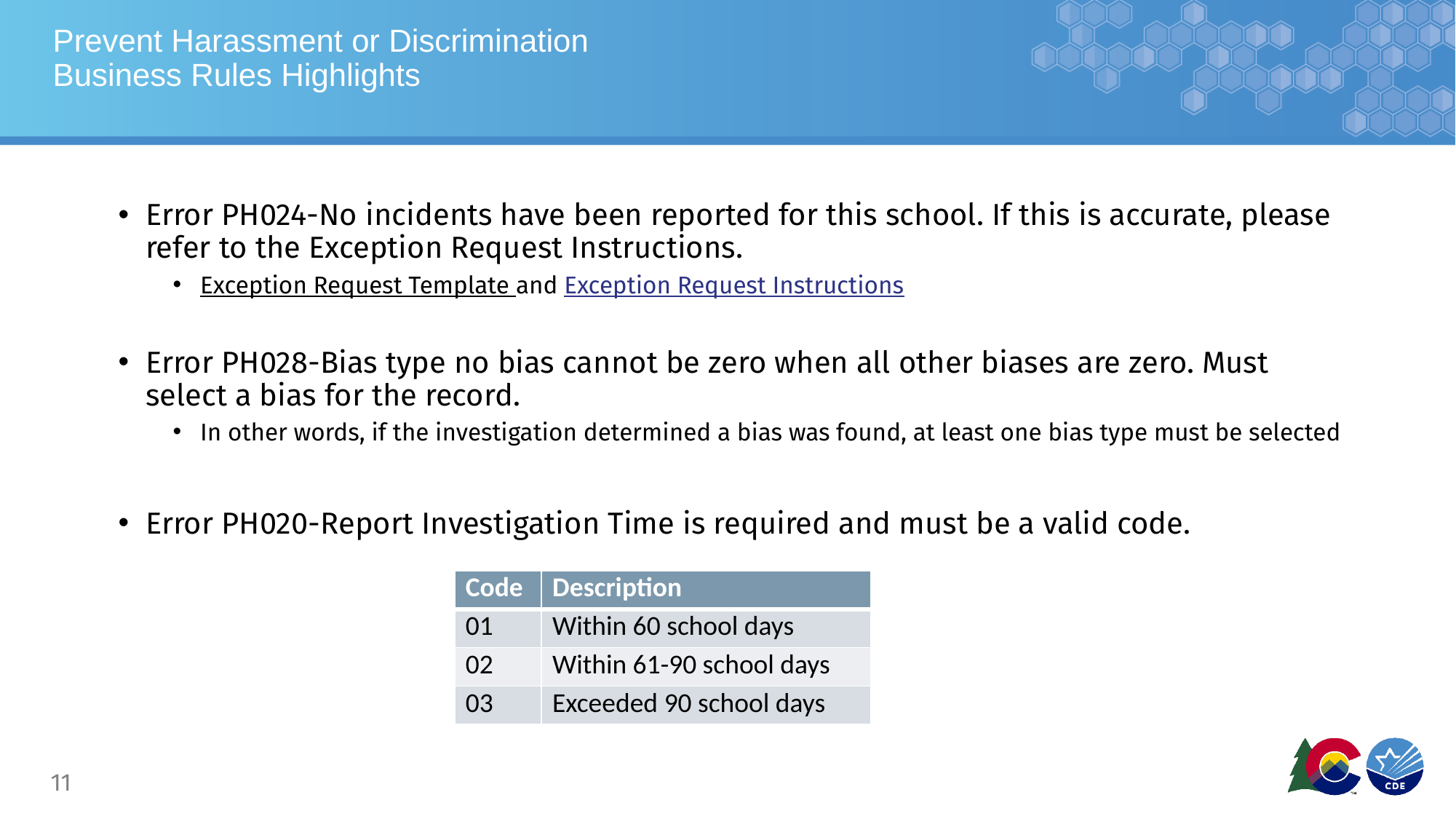

# Prevent Harassment or Discrimination Business Rules Highlights
Error PH024-No incidents have been reported for this school. If this is accurate, please refer to the Exception Request Instructions.
Exception Request Template and Exception Request Instructions

Error PH028-Bias type no bias cannot be zero when all other biases are zero. Must select a bias for the record.
In other words, if the investigation determined a bias was found, at least one bias type must be selected

Error PH020-Report Investigation Time is required and must be a valid code.

| Code | Description |
| --- | --- |
| 01 | Within 60 school days |
| 02 | Within 61-90 school days |
| 03 | Exceeded 90 school days |
11